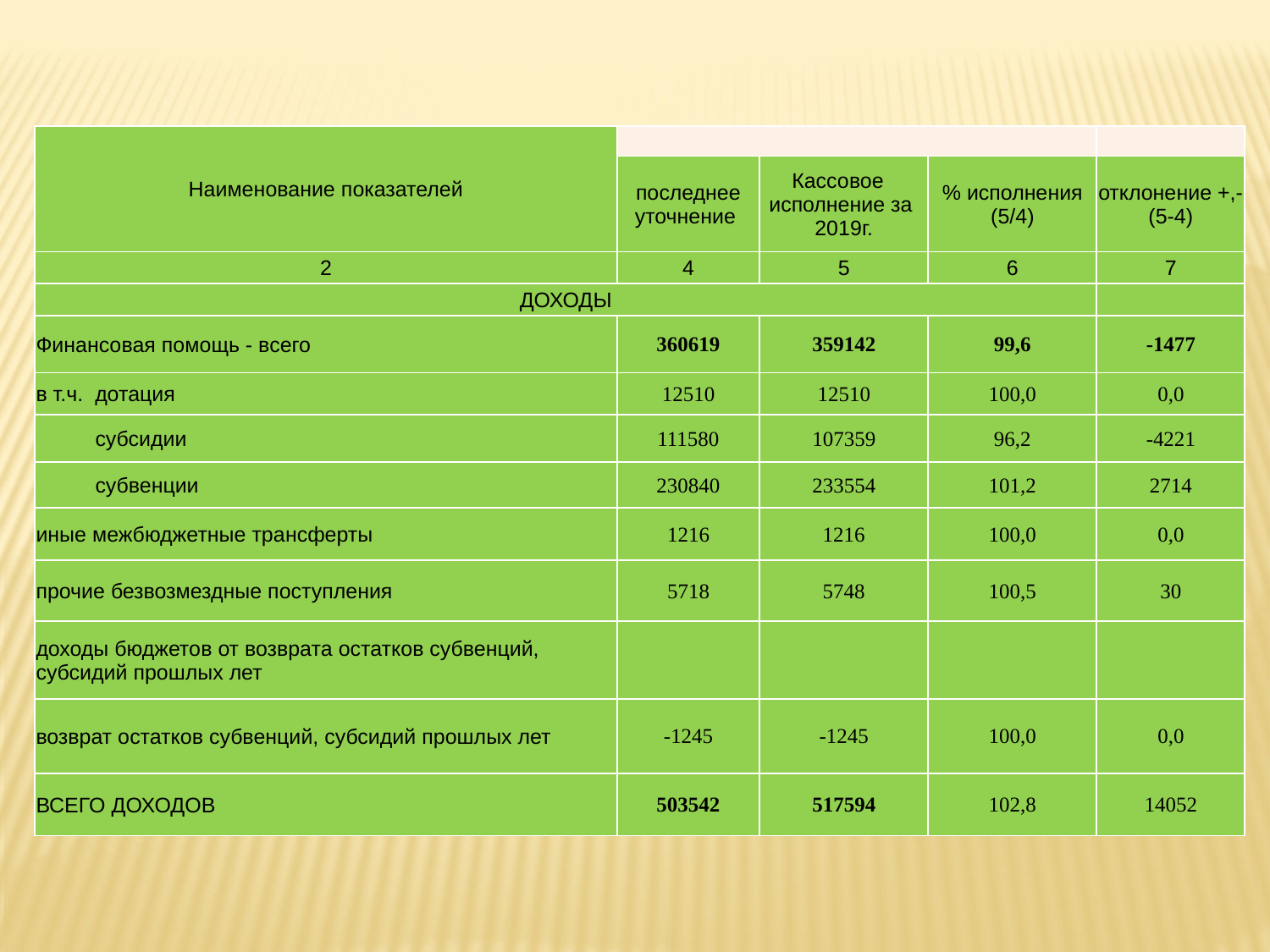

| Наименование показателей |  |  |  |  |
| --- | --- | --- | --- | --- |
|  | последнее уточнение | Кассовое исполнение за 2019г. | % исполнения (5/4) | отклонение +,- (5-4) |
| 2 | 4 | 5 | 6 | 7 |
| ДОХОДЫ |  |  |  |  |
| Финансовая помощь - всего | 360619 | 359142 | 99,6 | -1477 |
| в т.ч. дотация | 12510 | 12510 | 100,0 | 0,0 |
| субсидии | 111580 | 107359 | 96,2 | -4221 |
| субвенции | 230840 | 233554 | 101,2 | 2714 |
| иные межбюджетные трансферты | 1216 | 1216 | 100,0 | 0,0 |
| прочие безвозмездные поступления | 5718 | 5748 | 100,5 | 30 |
| доходы бюджетов от возврата остатков субвенций, субсидий прошлых лет |  |  |  |  |
| возврат остатков субвенций, субсидий прошлых лет | -1245 | -1245 | 100,0 | 0,0 |
| ВСЕГО ДОХОДОВ | 503542 | 517594 | 102,8 | 14052 |